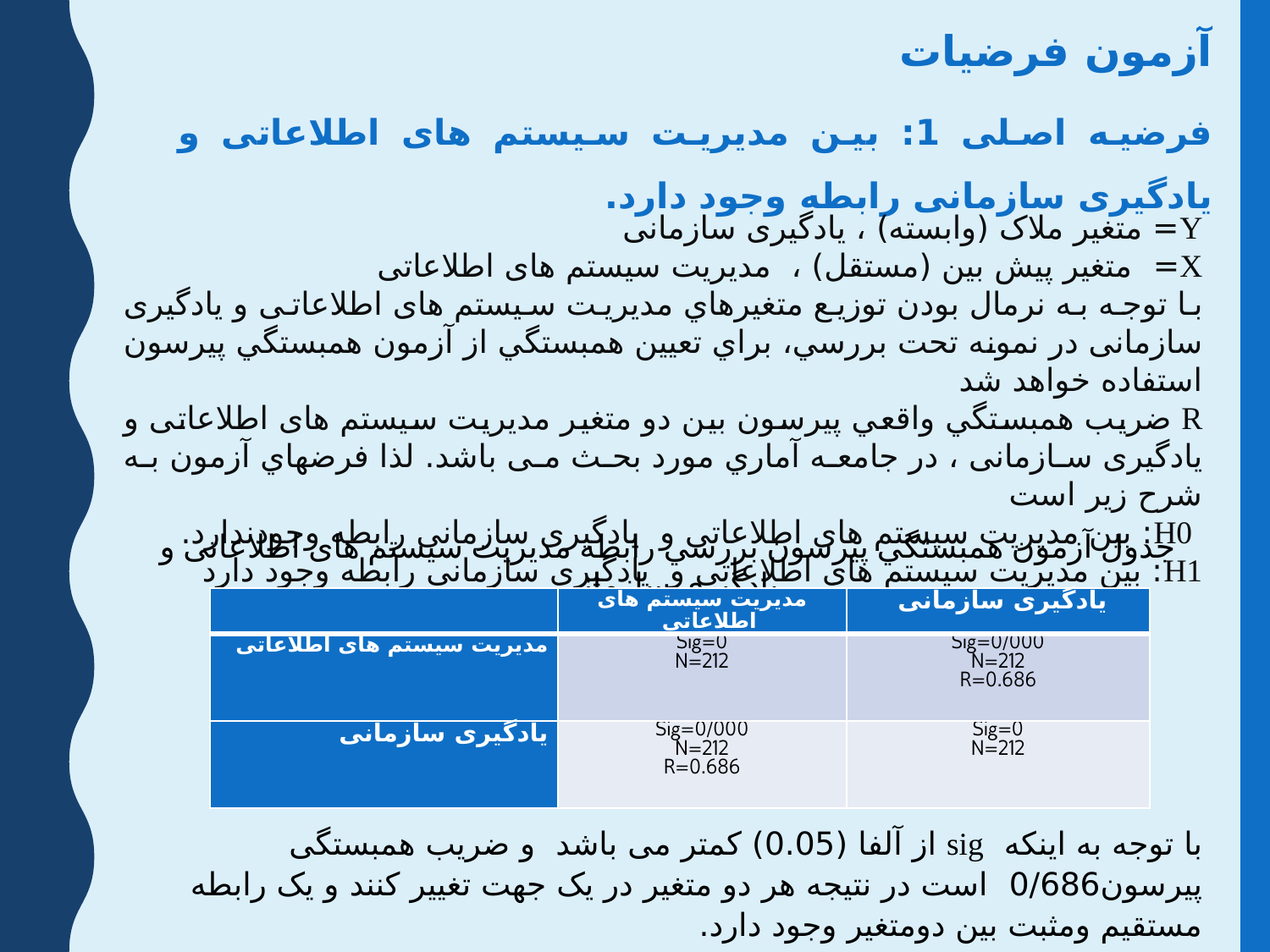

آزمون فرضیات
فرضیه اصلی 1: بین مدیریت سیستم های اطلاعاتی و  یادگیری سازمانی رابطه وجود دارد.
Y= متغير ملاک (وابسته) ، یادگیری سازمانی
X=  متغير پيش بين (مستقل) ،  مدیریت سیستم های اطلاعاتی
با توجه به نرمال بودن توزيع متغيرهاي مدیریت سیستم های اطلاعاتی و یادگیری سازمانی در نمونه تحت بررسي، براي تعيين همبستگي از آزمون همبستگي پيرسون استفاده خواهد شد
R ضريب همبستگي واقعي پیرسون بين دو متغير مدیریت سیستم های اطلاعاتی و یادگیری سازمانی ، در جامعه آماري مورد بحث می باشد. لذا فرضهاي آزمون به شرح زير است
 H0: بین مدیریت سیستم های اطلاعاتی و  یادگیری سازمانی رابطه وجودندارد.
H1: بین مدیریت سیستم های اطلاعاتی و  یادگیری سازمانی رابطه وجود دارد
جدول آزمون همبستگي پیرسون بررسي رابطه مدیریت سیستم های اطلاعاتی و  یادگیری سازمانی
|  | مدیریت سیستم های اطلاعاتی | یادگیری سازمانی |
| --- | --- | --- |
| مدیریت سیستم های اطلاعاتی | Sig=0 N=212 | Sig=0/000 N=212 R=0.686 |
| یادگیری سازمانی | Sig=0/000 N=212 R=0.686 | Sig=0 N=212 |
با توجه به اینکه  sig از آلفا (0.05) کمتر می باشد  و ضریب همبستگی پیرسون0/686  است در نتیجه هر دو متغیر در یک جهت تغییر کنند و یک رابطه  مستقیم ومثبت بین دومتغیر وجود دارد.